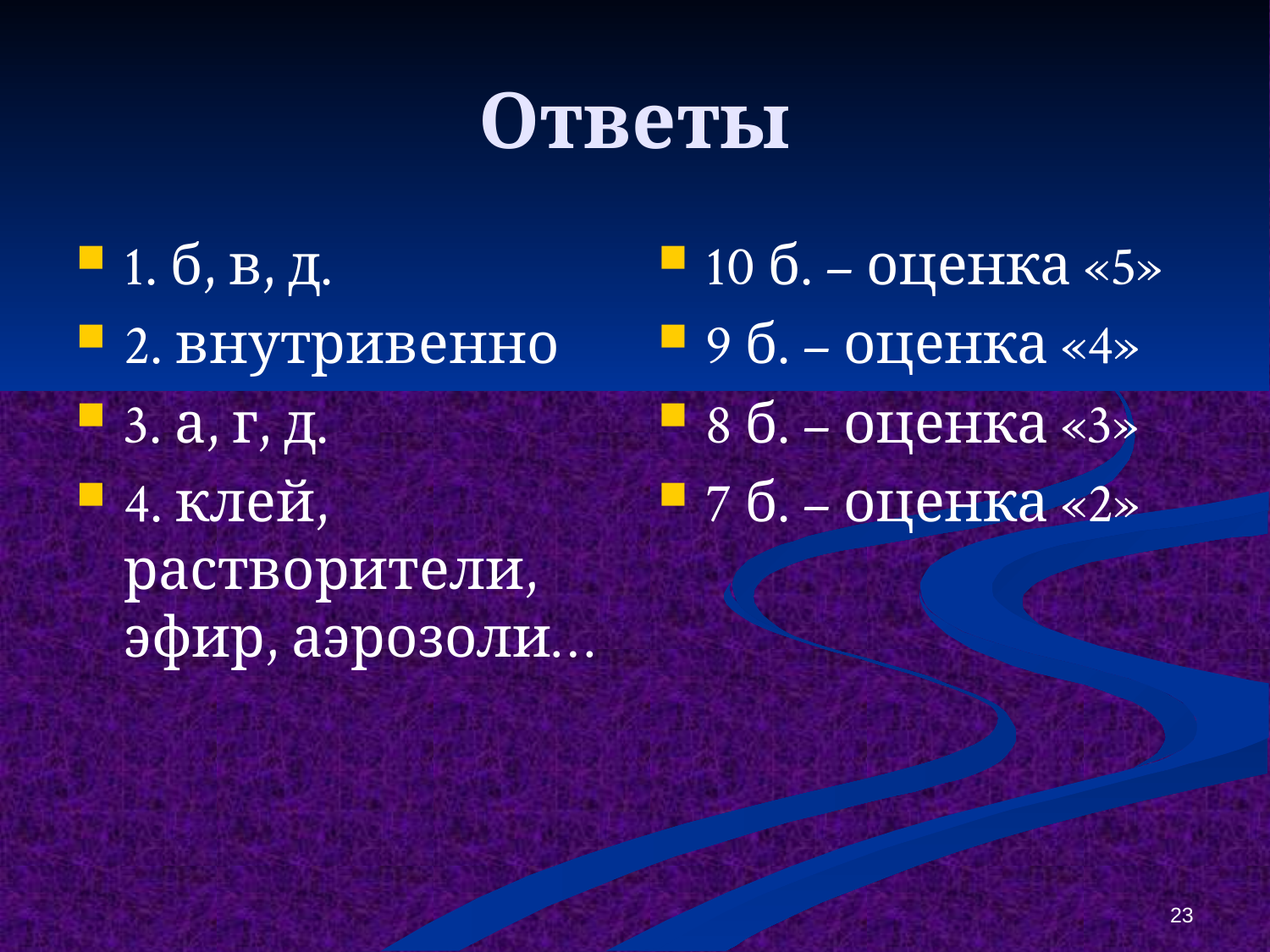

# Ответы
1. б, в, д.
2. внутривенно
3. а, г, д.
4. клей, растворители, эфир, аэрозоли…
10 б. – оценка «5»
9 б. – оценка «4»
8 б. – оценка «3»
7 б. – оценка «2»
23